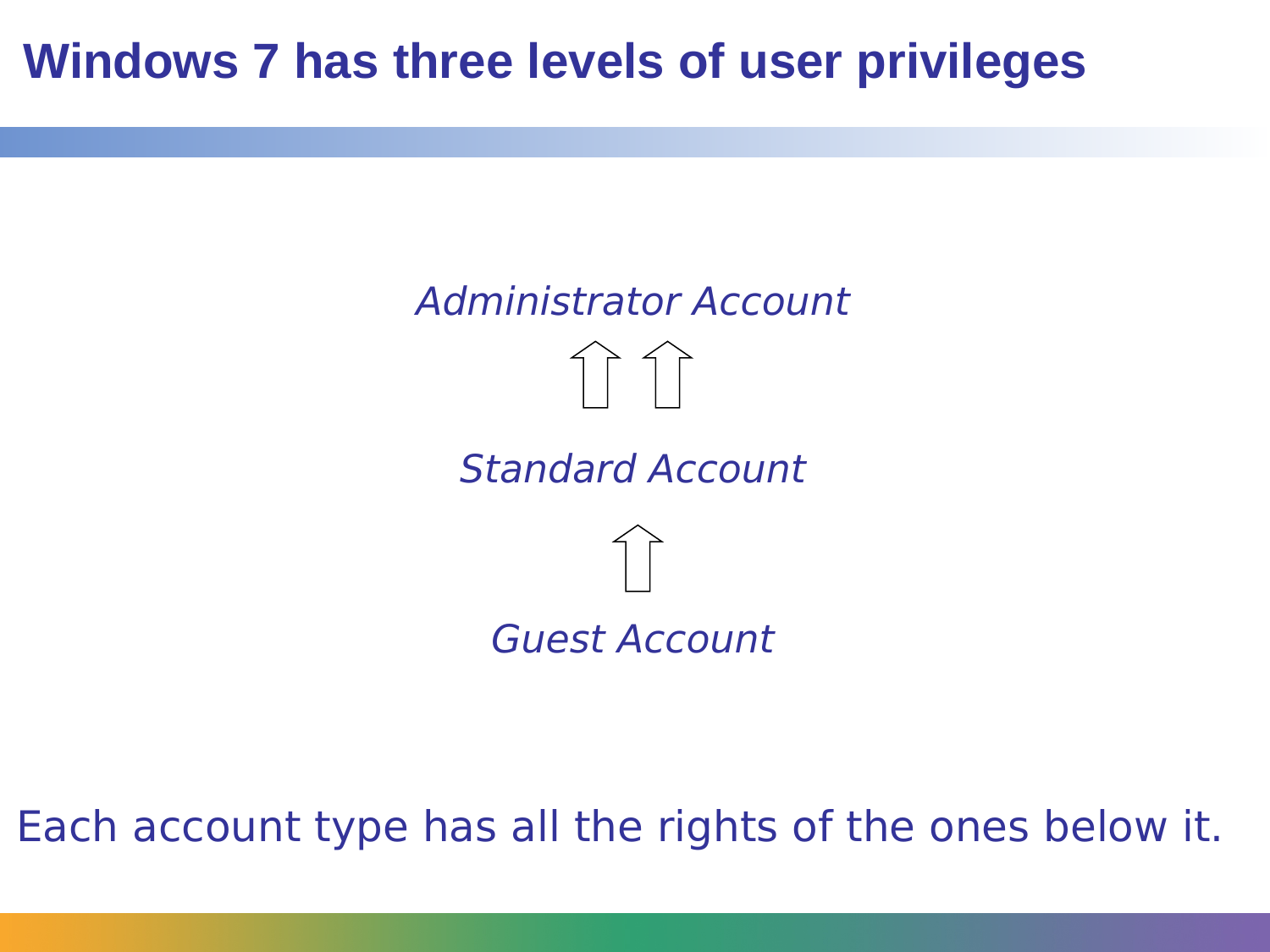

# Windows 7 has three levels of user privileges

Administrator Account

Standard Account

Guest Account

Each account type has all the rights of the ones below it.